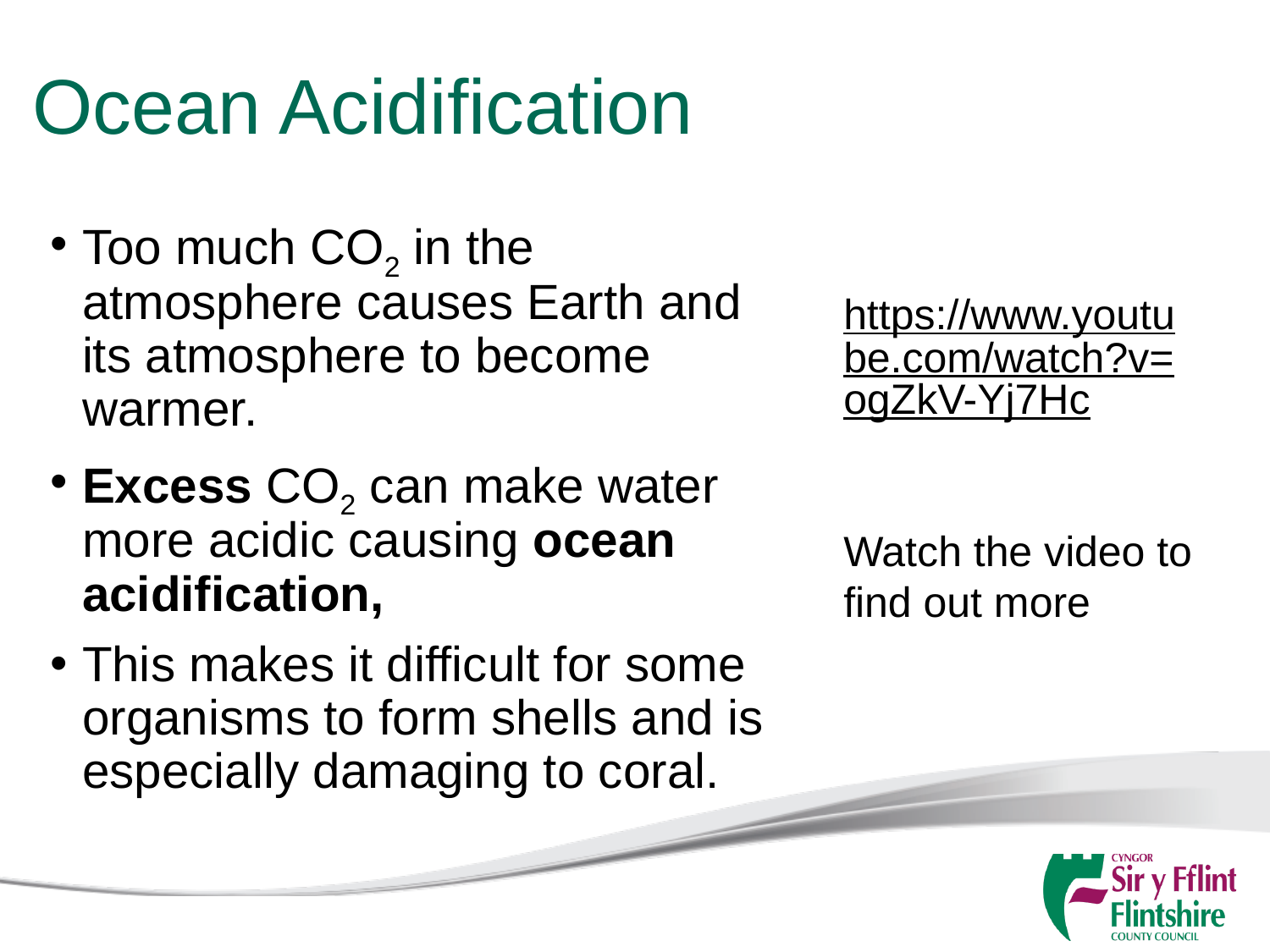

# Ocean Acidification
Too much CO2 in the atmosphere causes Earth and its atmosphere to become warmer.
Excess CO2 can make water more acidic causing ocean acidification,
This makes it difficult for some organisms to form shells and is especially damaging to coral.
https://www.youtube.com/watch?v=ogZkV-Yj7Hc

Watch the video to find out more